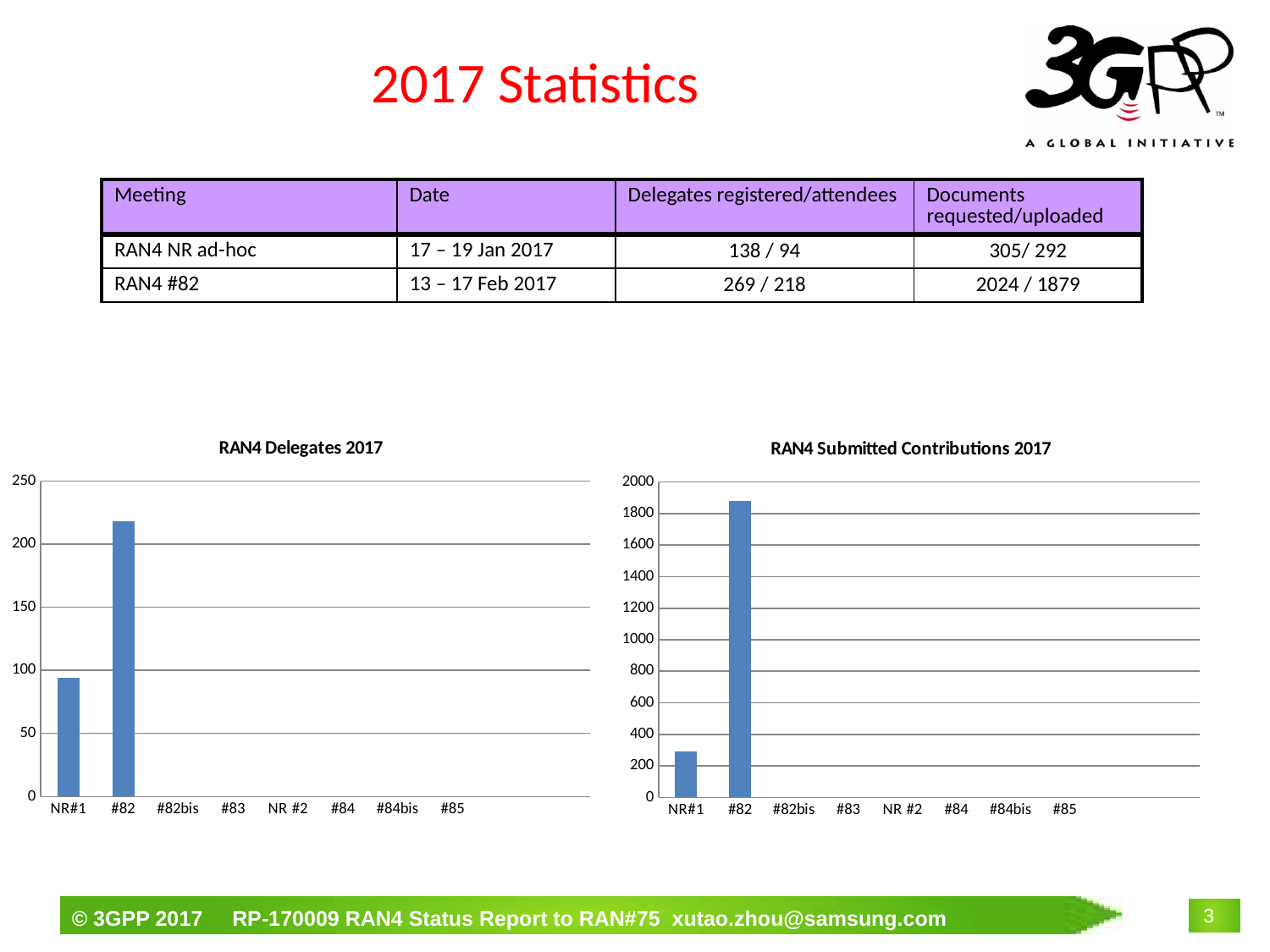

# 2017 Statistics
| Meeting | Date | Delegates registered/attendees | Documents requested/uploaded |
| --- | --- | --- | --- |
| RAN4 NR ad-hoc | 17 – 19 Jan 2017 | 138 / 94 | 305/ 292 |
| RAN4 #82 | 13 – 17 Feb 2017 | 269 / 218 | 2024 / 1879 |

### Chart:

| Category | RAN4 Delegates 2017 |
|---|---|
| NR#1 | 94.0 |
| #82 | 218.0 |
| #82bis | None |
| #83 | None |
| NR #2 | None |
| #84 | None |
| #84bis | None |
| #85 | None |

### Chart:

| Category | RAN4 Submitted Contributions 2017 |
|---|---|
| NR#1 | 292.0 |
| #82 | 1879.0 |
| #82bis | None |
| #83 | None |
| NR #2 | None |
| #84 | None |
| #84bis | None |
| #85 | None |